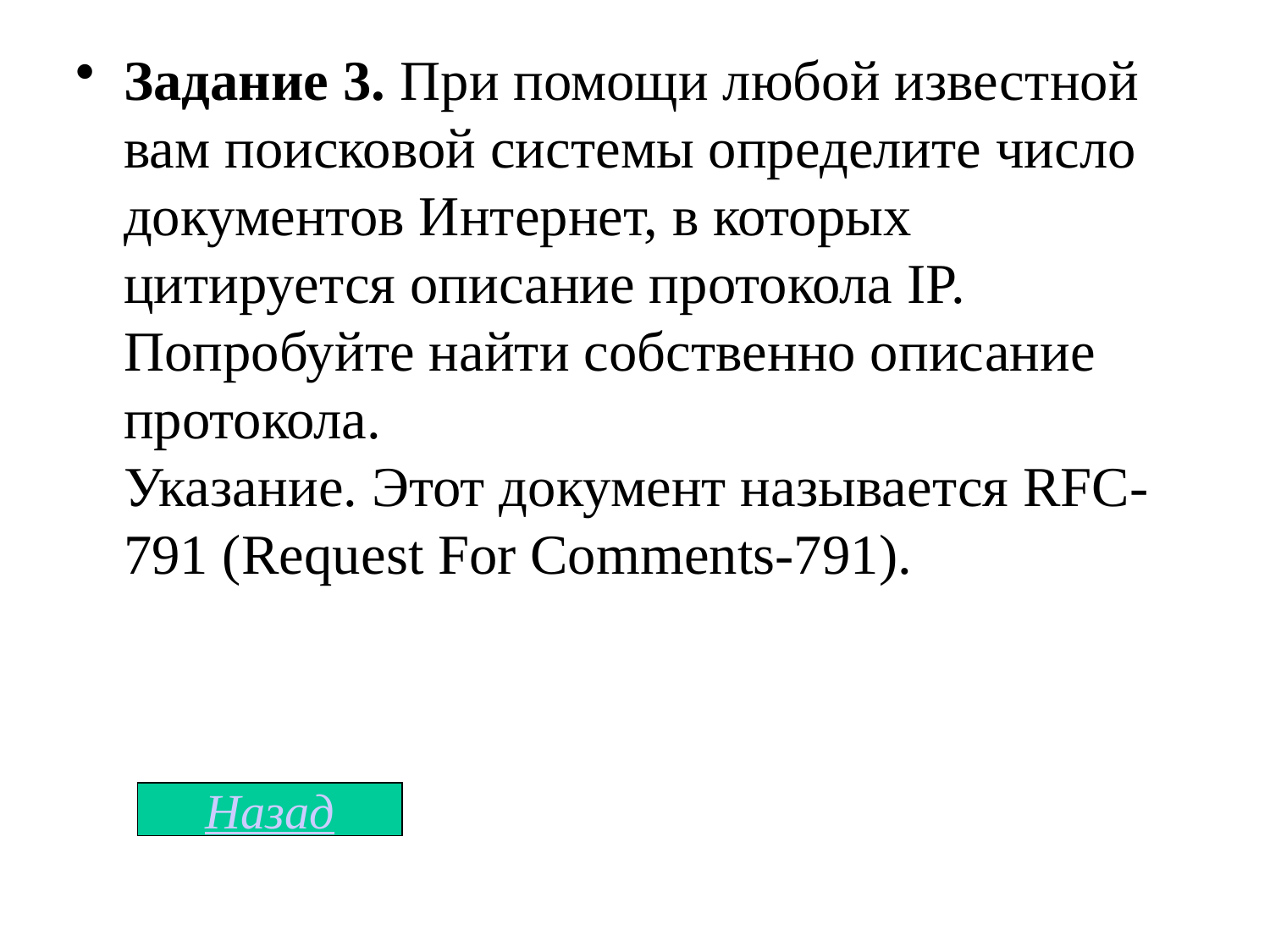

# Задание 3. При помощи любой известной вам поисковой системы определите число документов Интернет, в которых цитируется описание протокола IP. Попробуйте найти собственно описание протокола. Указание. Этот документ называется RFC-791 (Request For Comments-791).

Назад